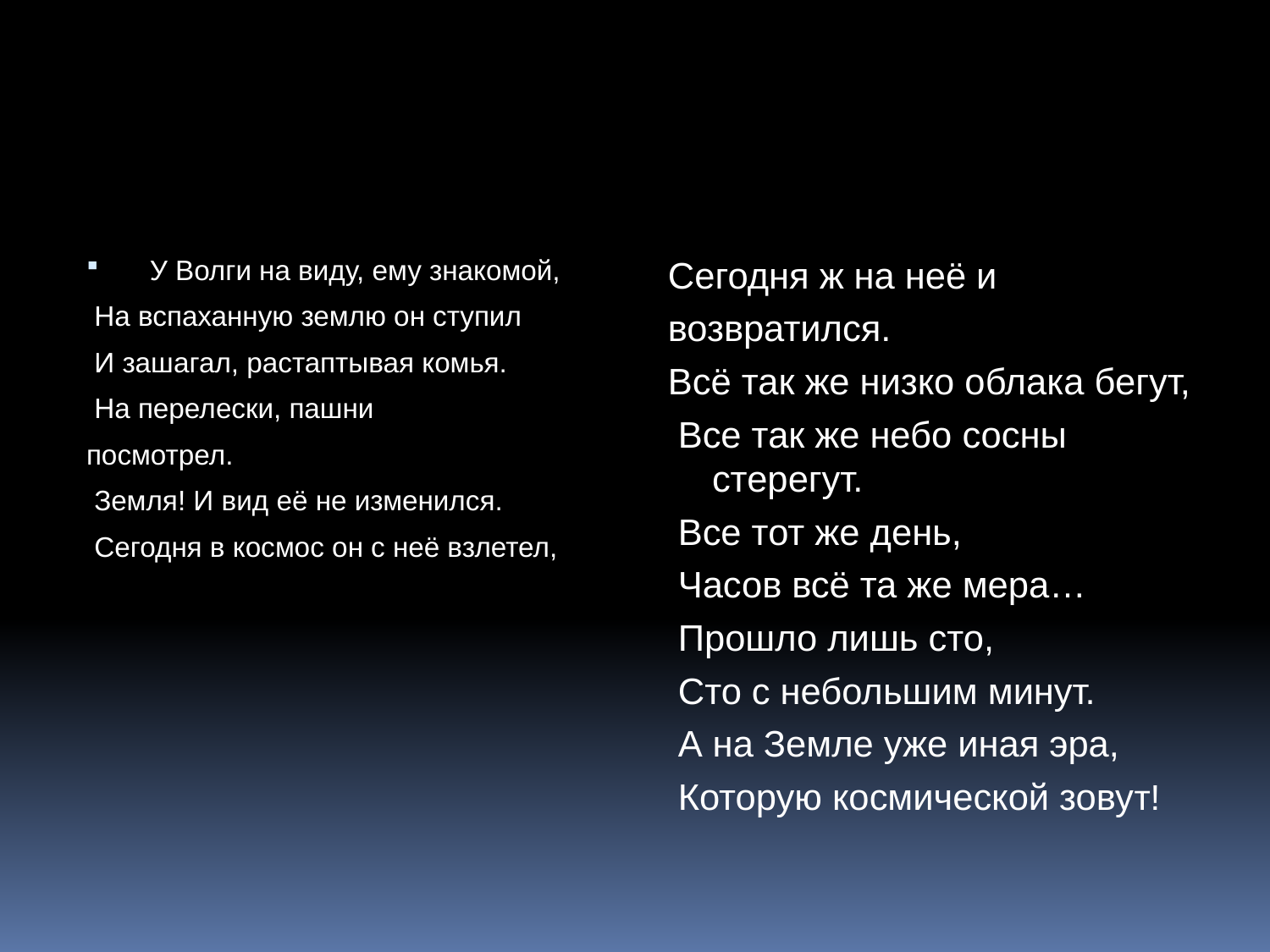

#
  У Волги на виду, ему знакомой,
 На вспаханную землю он ступил
 И зашагал, растаптывая комья.
 На перелески, пашни
посмотрел.
 Земля! И вид её не изменился.
 Сегодня в космос он с неё взлетел,
Сегодня ж на неё и
возвратился.
Всё так же низко облака бегут,
 Все так же небо сосны стерегут.
 Все тот же день,
 Часов всё та же мера…
 Прошло лишь сто,
 Сто с небольшим минут.
 А на Земле уже иная эра,
 Которую космической зовут!